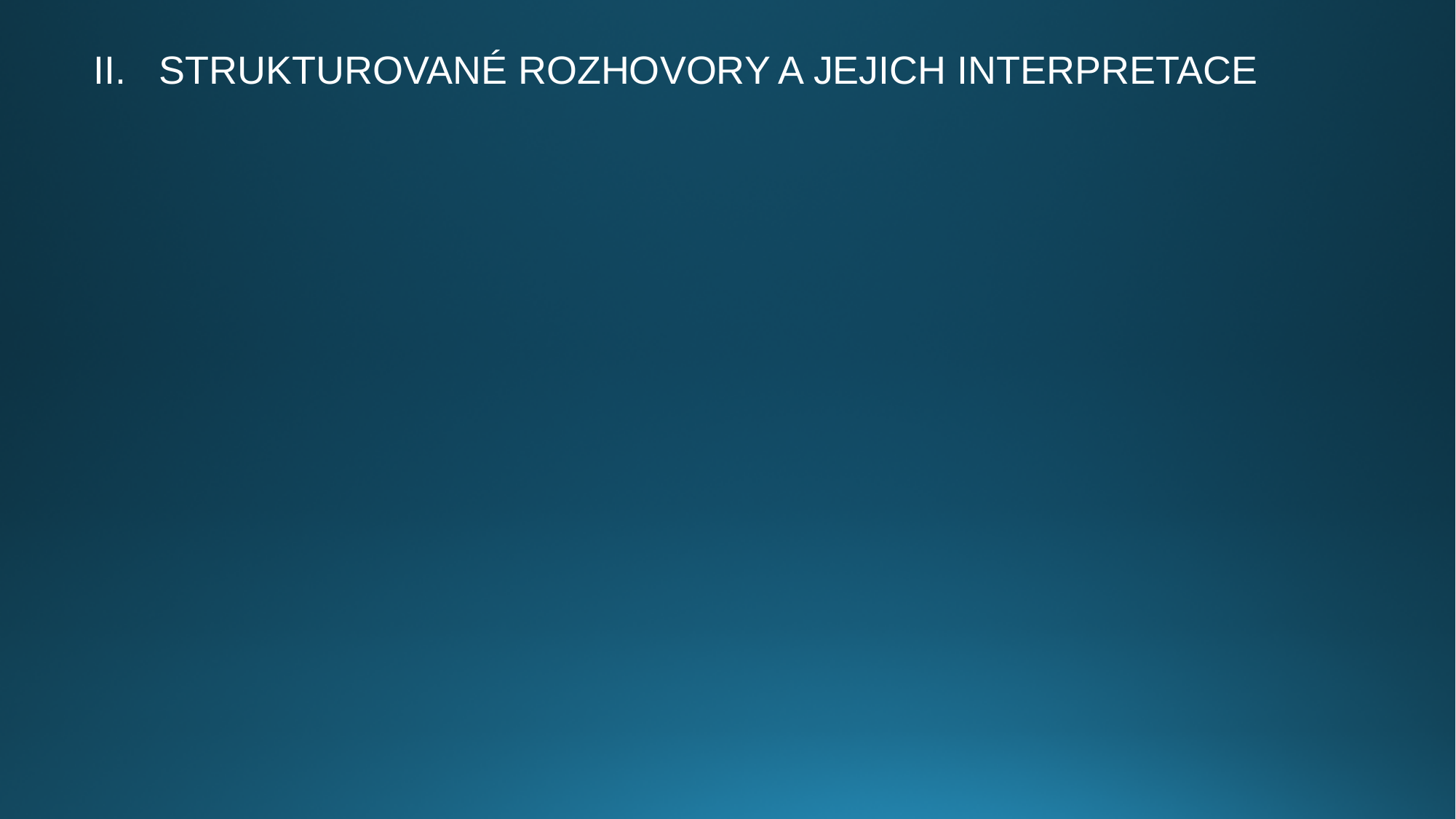

# II.   STRUKTUROVANÉ ROZHOVORY A JEJICH INTERPRETACE